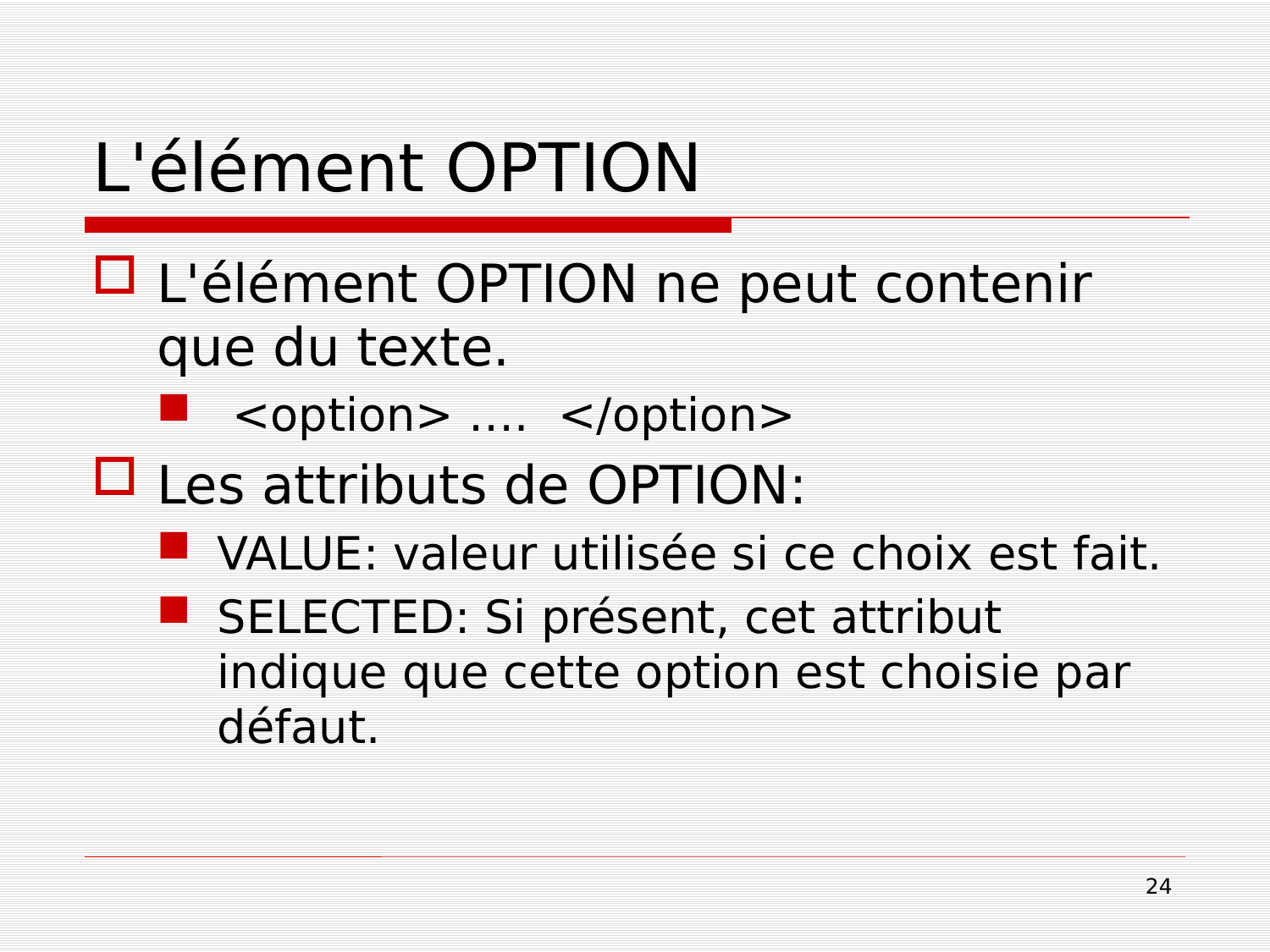

# L'élément OPTION
L'élément OPTION ne peut contenir que du texte.
 <option> ….  </option>
Les attributs de OPTION:
VALUE: valeur utilisée si ce choix est fait.
SELECTED: Si présent, cet attribut indique que cette option est choisie par défaut.
24